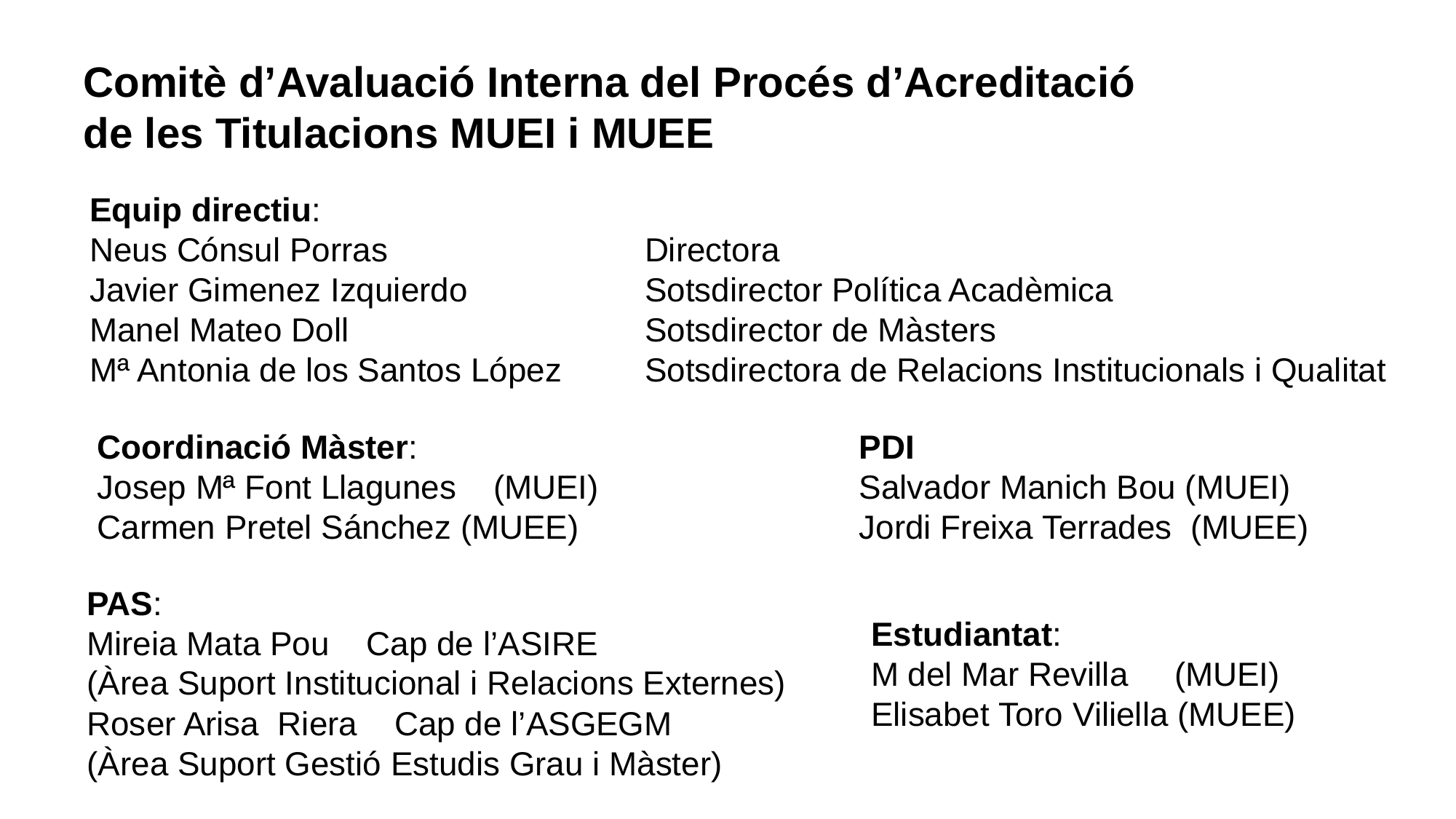

Comitè d’Avaluació Interna del Procés d’Acreditació
de les Titulacions MUEI i MUEE
Equip directiu:
Neus Cónsul Porras			 Directora
Javier Gimenez Izquierdo	 	 Sotsdirector Política Acadèmica
Manel Mateo Doll 			 Sotsdirector de Màsters
Mª Antonia de los Santos López 	 Sotsdirectora de Relacions Institucionals i Qualitat

Coordinació Màster:
Josep Mª Font Llagunes    (MUEI)
Carmen Pretel Sánchez (MUEE)

PDI
Salvador Manich Bou (MUEI)
Jordi Freixa Terrades  (MUEE)

PAS:
Mireia Mata Pou    Cap de l’ASIRE
(Àrea Suport Institucional i Relacions Externes)
Roser Arisa  Riera    Cap de l’ASGEGM
(Àrea Suport Gestió Estudis Grau i Màster)
Estudiantat:
M del Mar Revilla     (MUEI)
Elisabet Toro Viliella (MUEE)